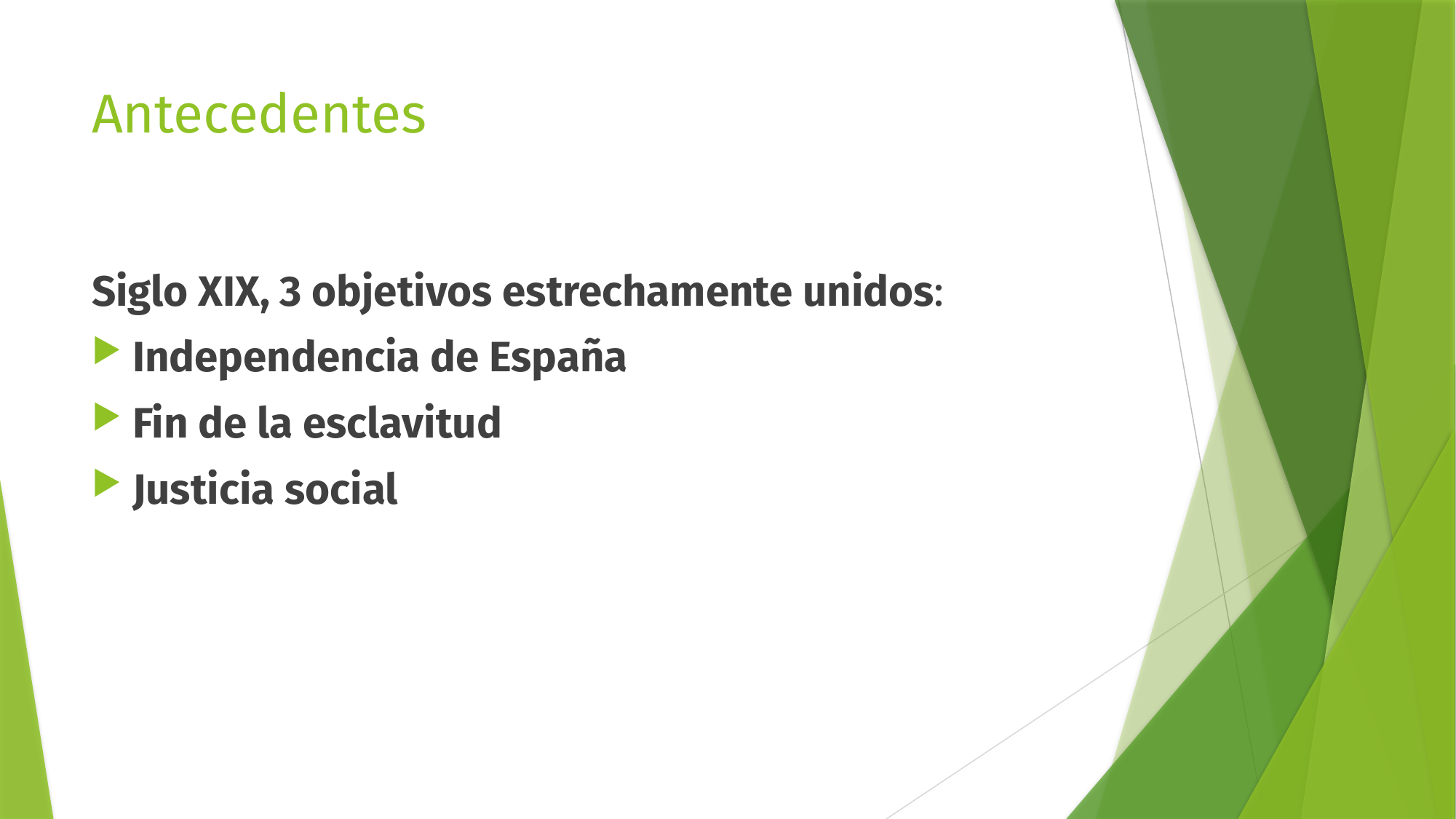

# Antecedentes
Siglo XIX, 3 objetivos estrechamente unidos:
Independencia de España
Fin de la esclavitud
Justicia social